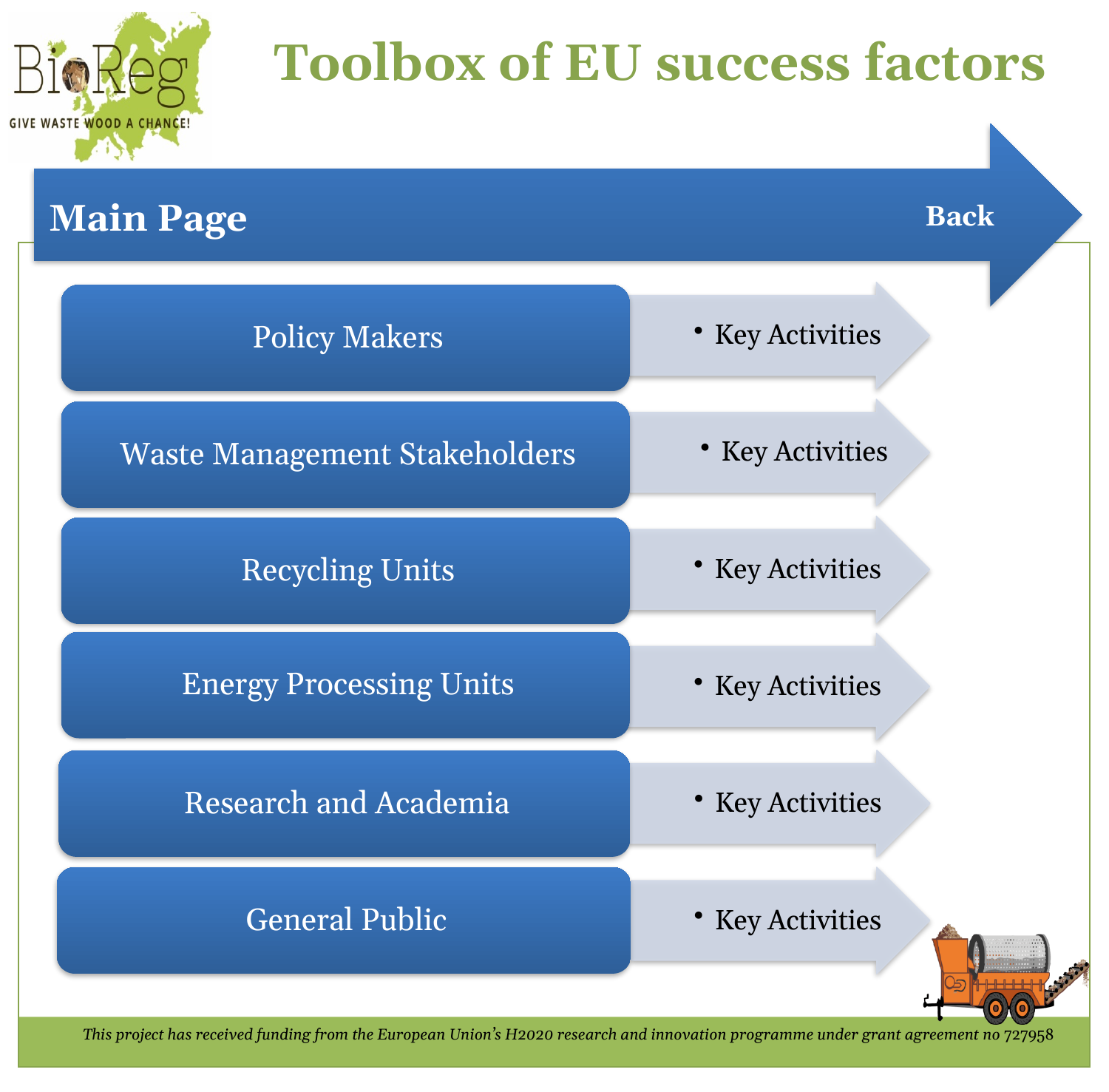

Main Page

Back
Key Activities
Policy Makers
Key Activities
Waste Management Stakeholders
Key Activities
Recycling Units
Key Activities
Energy Processing Units
Key Activities
Research and Academia
Key Activities
General Public
This project has received funding from the European Union’s H2020 research and innovation programme under grant agreement no 727958